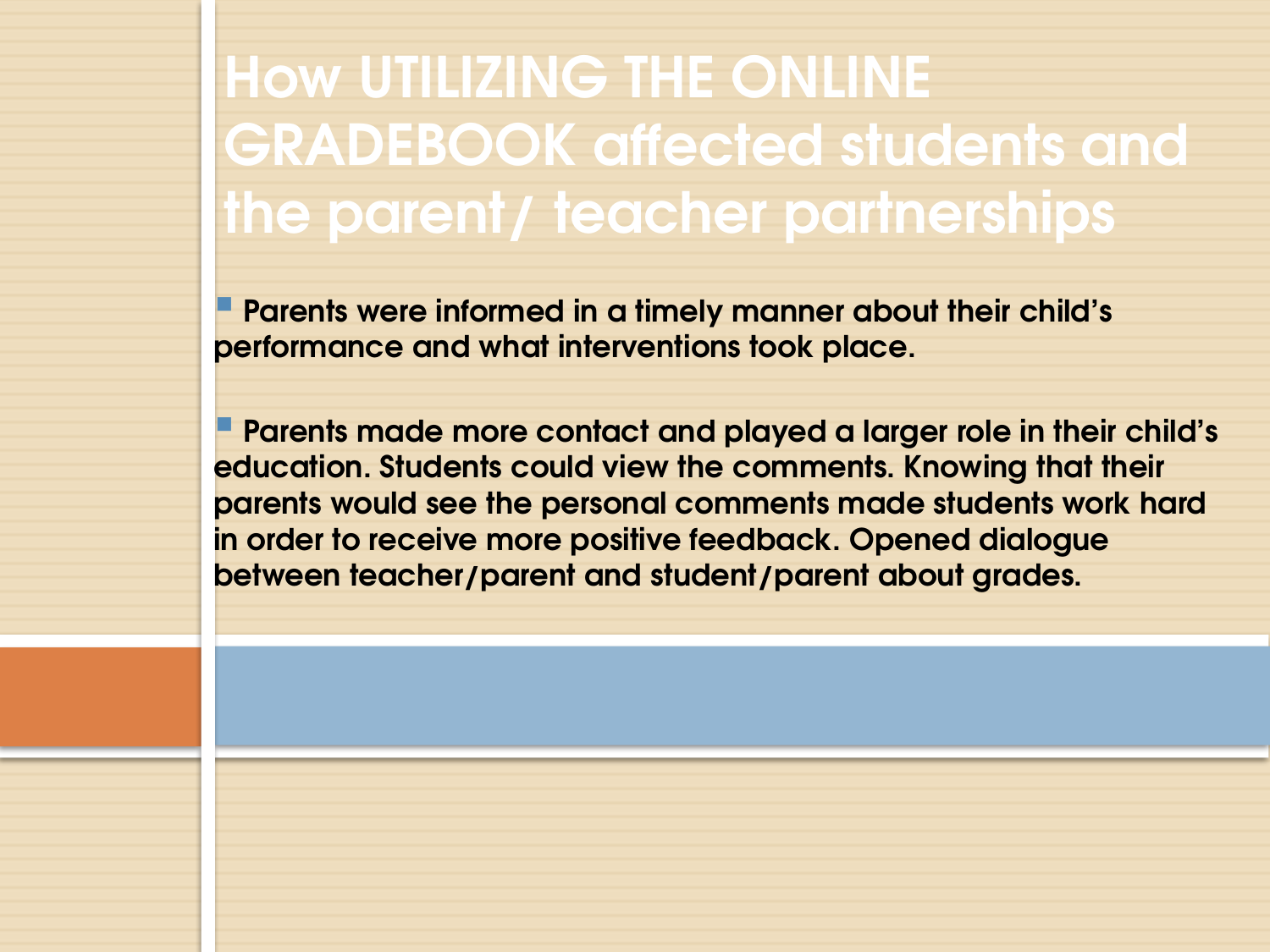

# How UTILIZING THE ONLINE GRADEBOOK affected students and the parent/ teacher partnerships
 Parents were informed in a timely manner about their child’s performance and what interventions took place.
 Parents made more contact and played a larger role in their child’s education. Students could view the comments. Knowing that their parents would see the personal comments made students work hard in order to receive more positive feedback. Opened dialogue between teacher/parent and student/parent about grades.